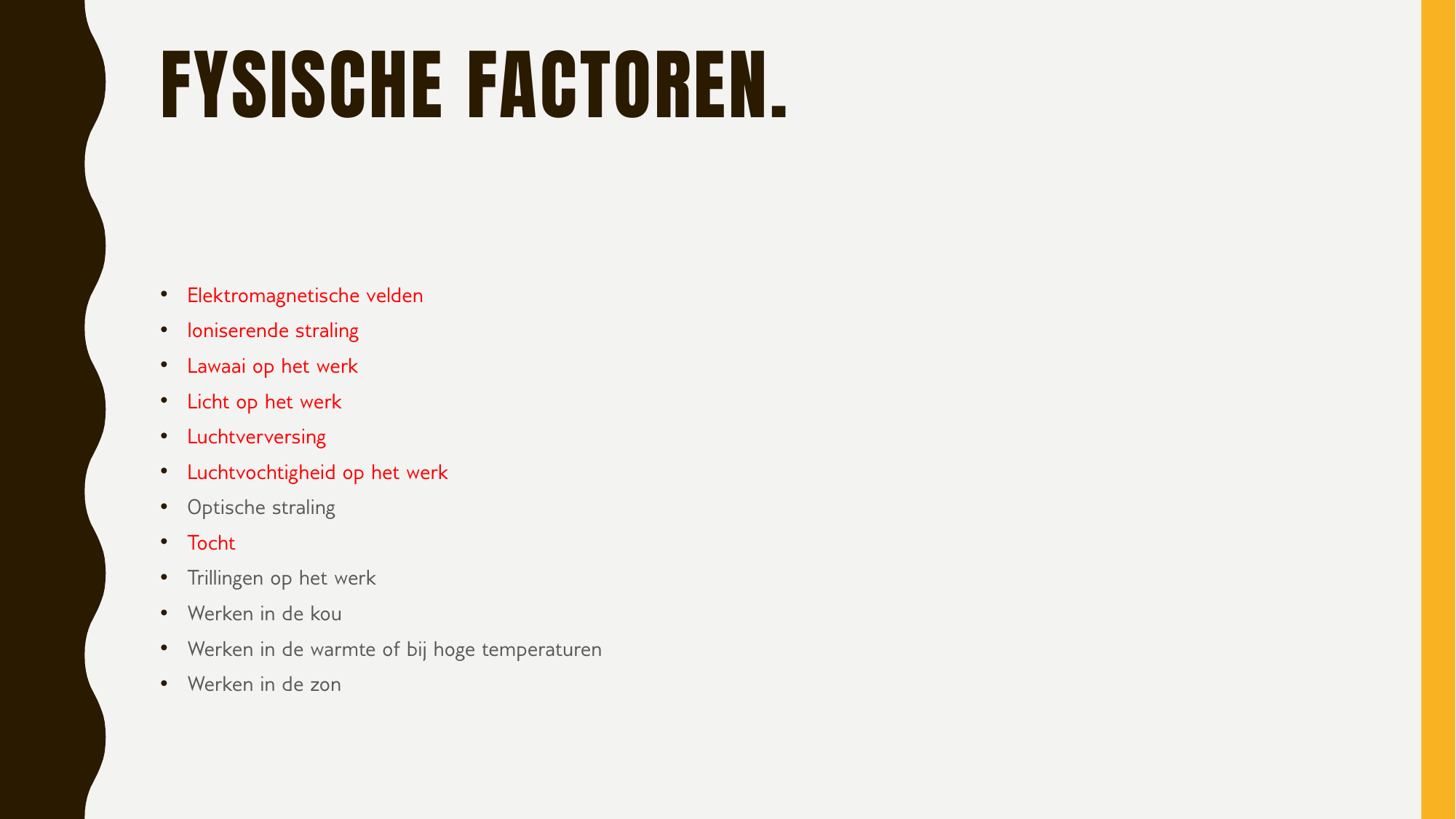

# Fysische factoren.
Elektromagnetische velden
Ioniserende straling
Lawaai op het werk
Licht op het werk
Luchtverversing
Luchtvochtigheid op het werk
Optische straling
Tocht
Trillingen op het werk
Werken in de kou
Werken in de warmte of bij hoge temperaturen
Werken in de zon